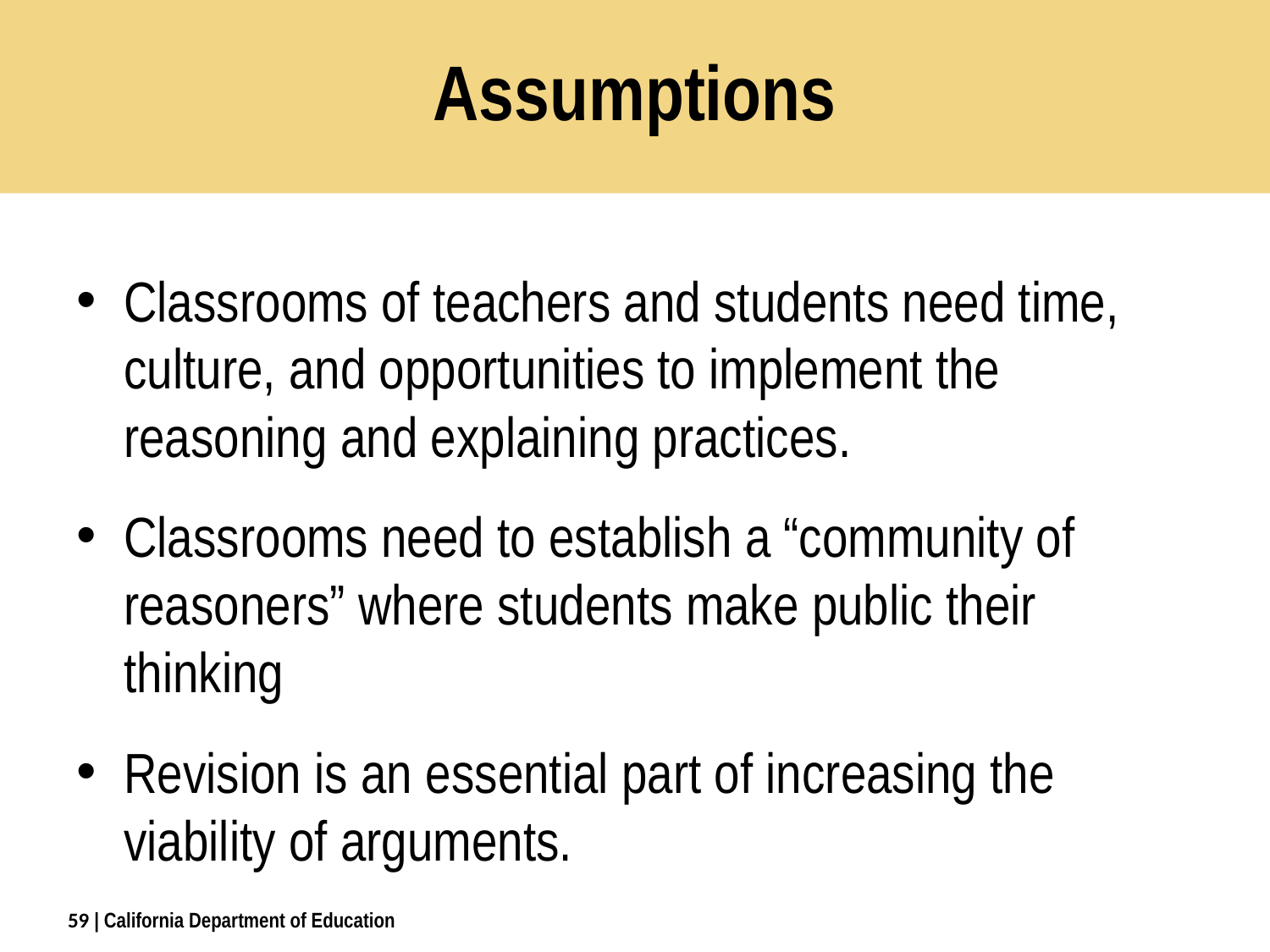

# Assumptions

Classrooms of teachers and students need time, culture, and opportunities to implement the reasoning and explaining practices.
Classrooms need to establish a “community of reasoners” where students make public their thinking
Revision is an essential part of increasing the viability of arguments.

59
| California Department of Education